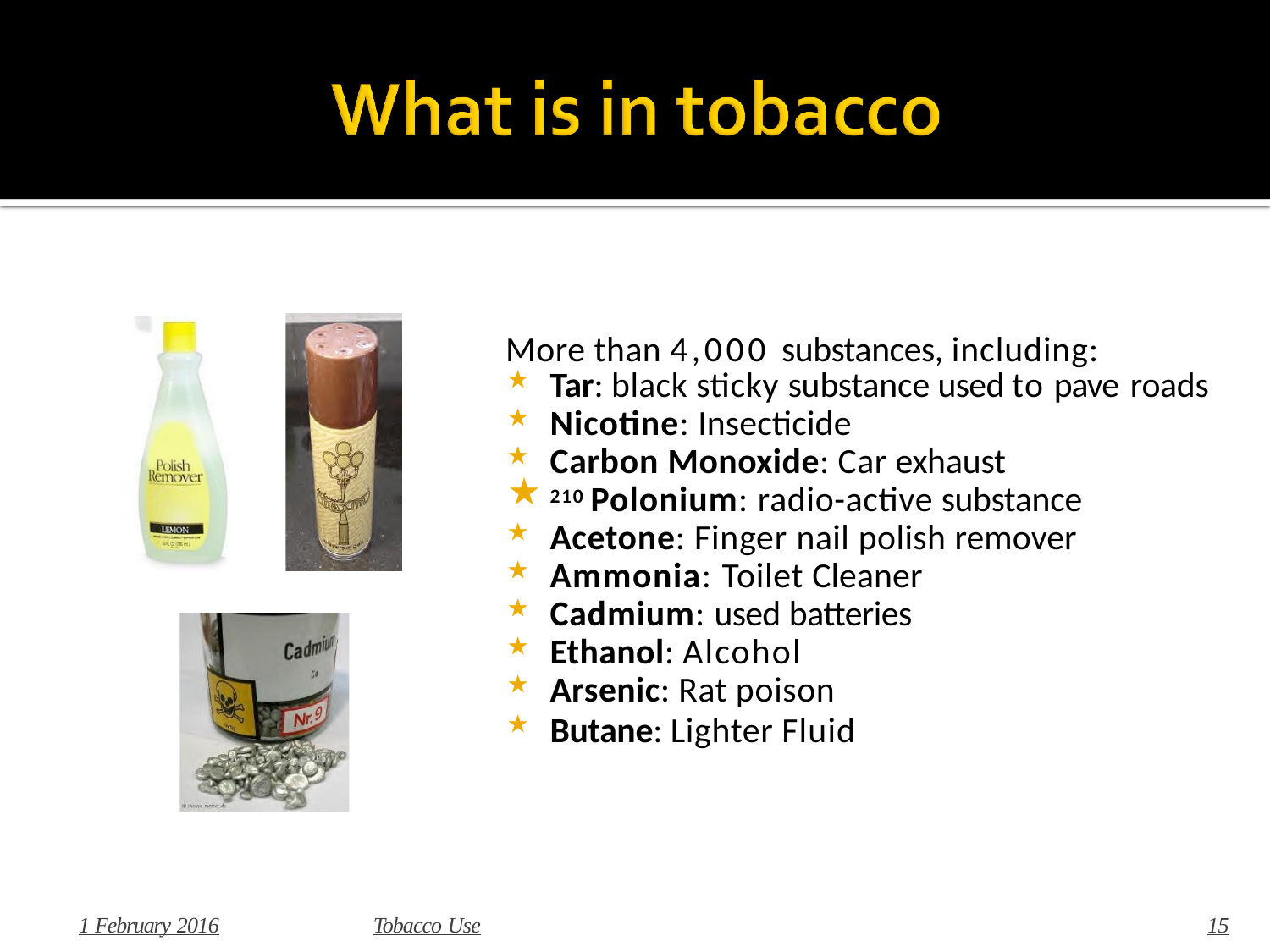

# More than 4,000 substances, including:
Tar: black sticky substance used to pave roads
Nicotine: Insecticide
Carbon Monoxide: Car exhaust
210 Polonium: radio-active substance
Acetone: Finger nail polish remover
Ammonia: Toilet Cleaner
Cadmium: used batteries
Ethanol: Alcohol
Arsenic: Rat poison
Butane: Lighter Fluid

1 February 2016
Tobacco Use
15